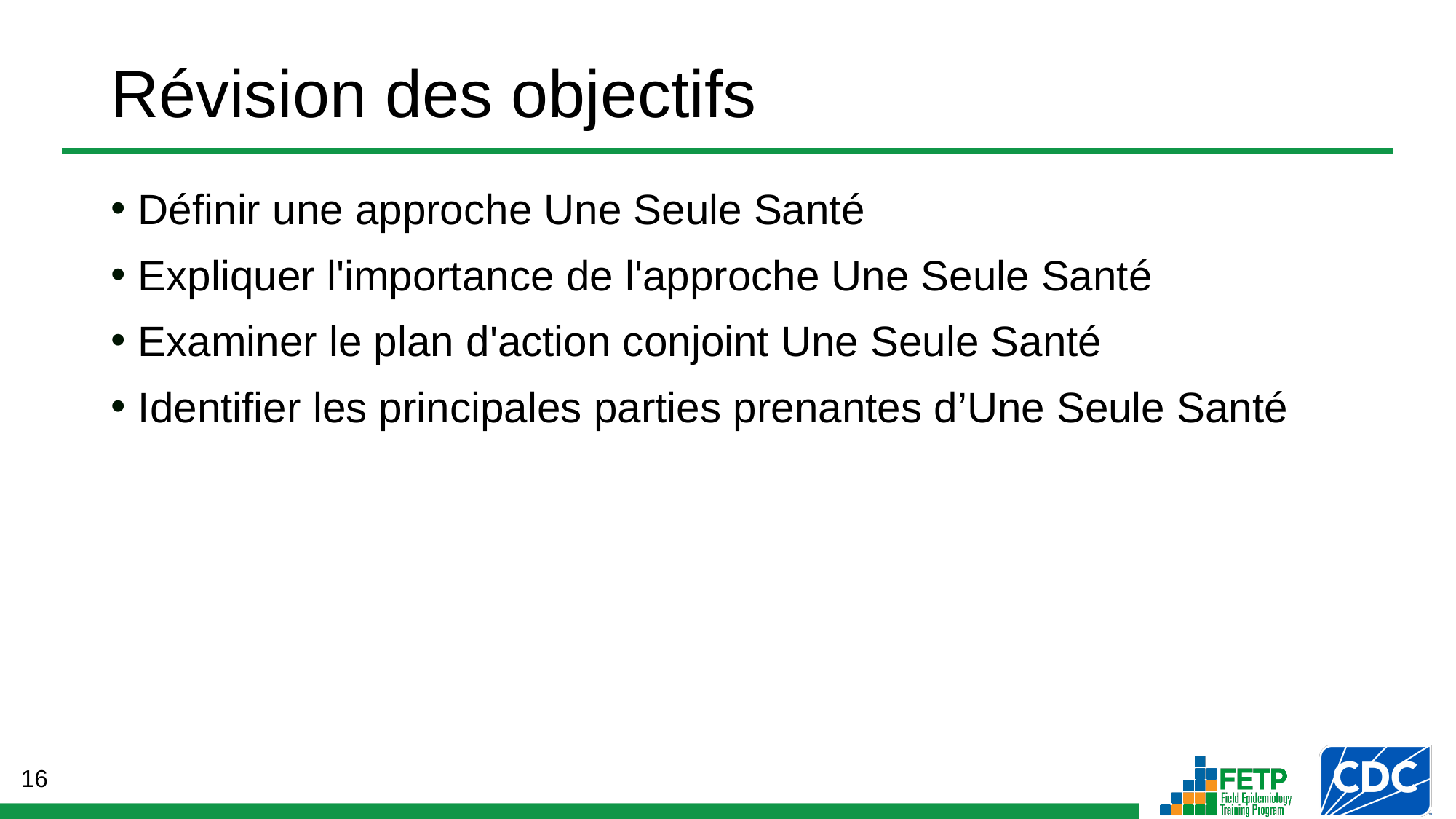

# Révision des objectifs
Définir une approche Une Seule Santé
Expliquer l'importance de l'approche Une Seule Santé
Examiner le plan d'action conjoint Une Seule Santé
Identifier les principales parties prenantes d’Une Seule Santé